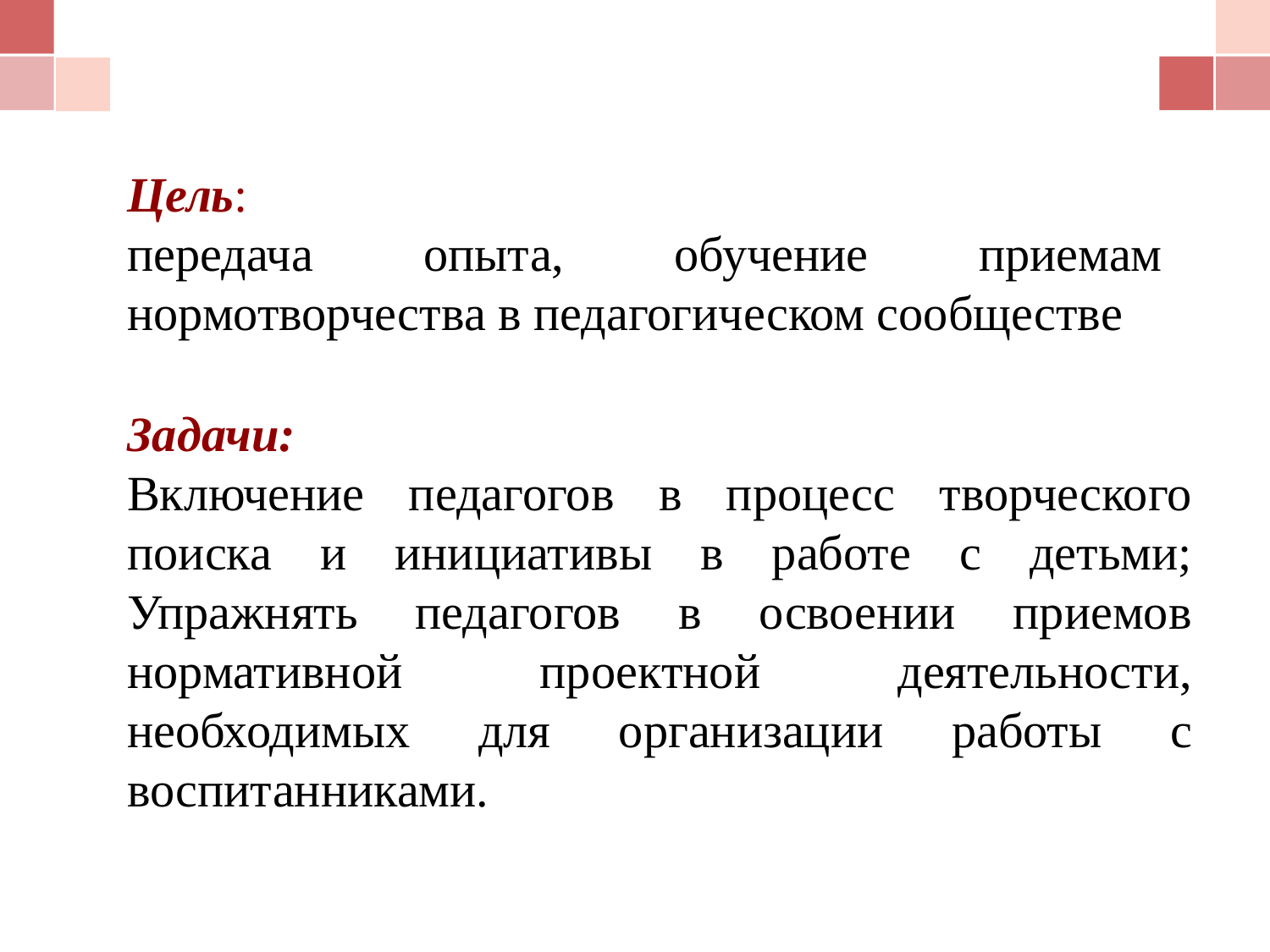

Цель:
передача опыта, обучение приемам нормотворчества в педагогическом сообществе
Задачи:
Включение педагогов в процесс творческого поиска и инициативы в работе с детьми;
Упражнять педагогов в освоении приемов нормативной проектной деятельности, необходимых для организации работы с воспитанниками.